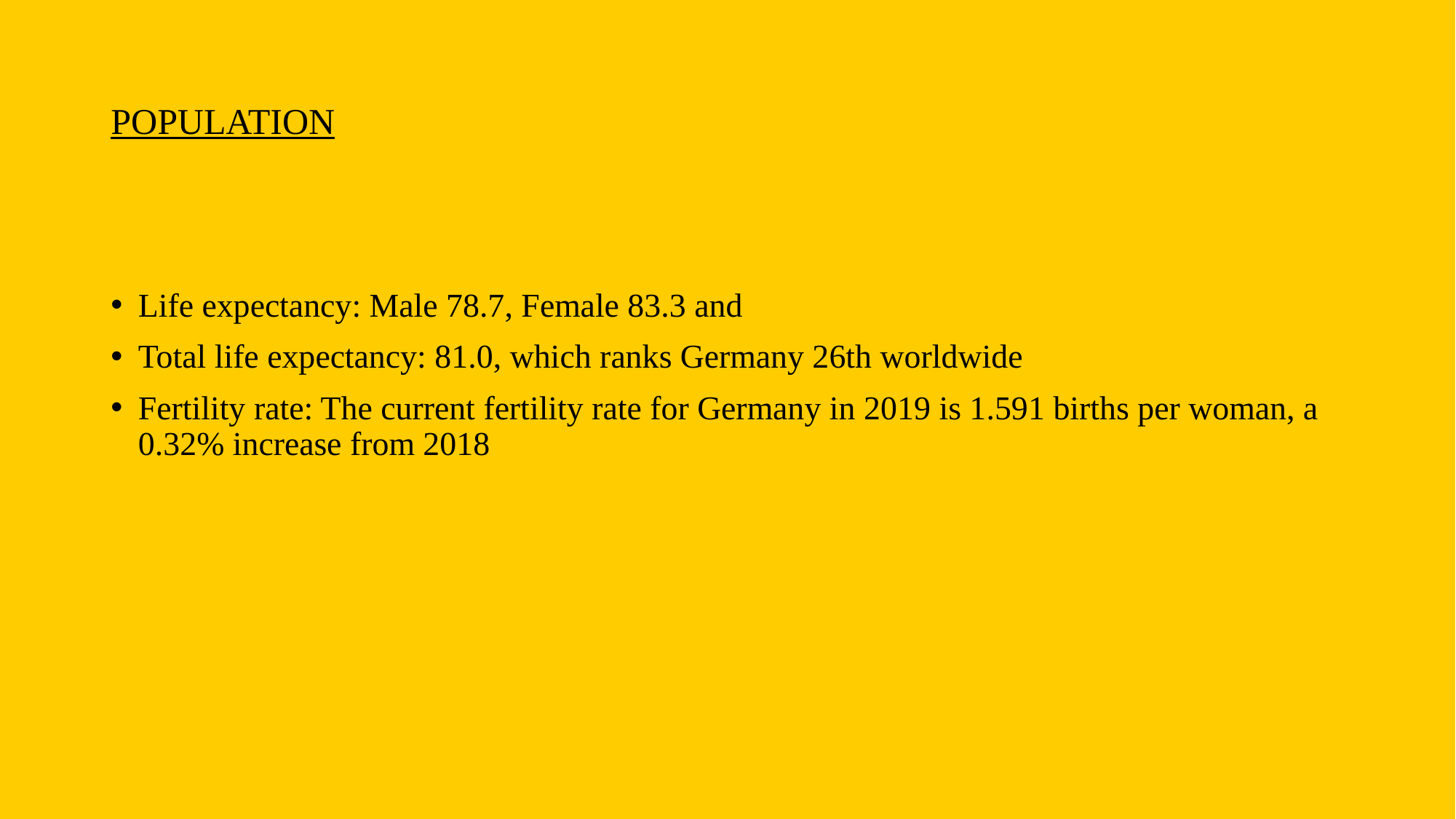

# POPULATION

Life expectancy: Male 78.7, Female 83.3 and
Total life expectancy: 81.0, which ranks Germany 26th worldwide
Fertility rate: The current fertility rate for Germany in 2019 is 1.591 births per woman, a 0.32% increase from 2018